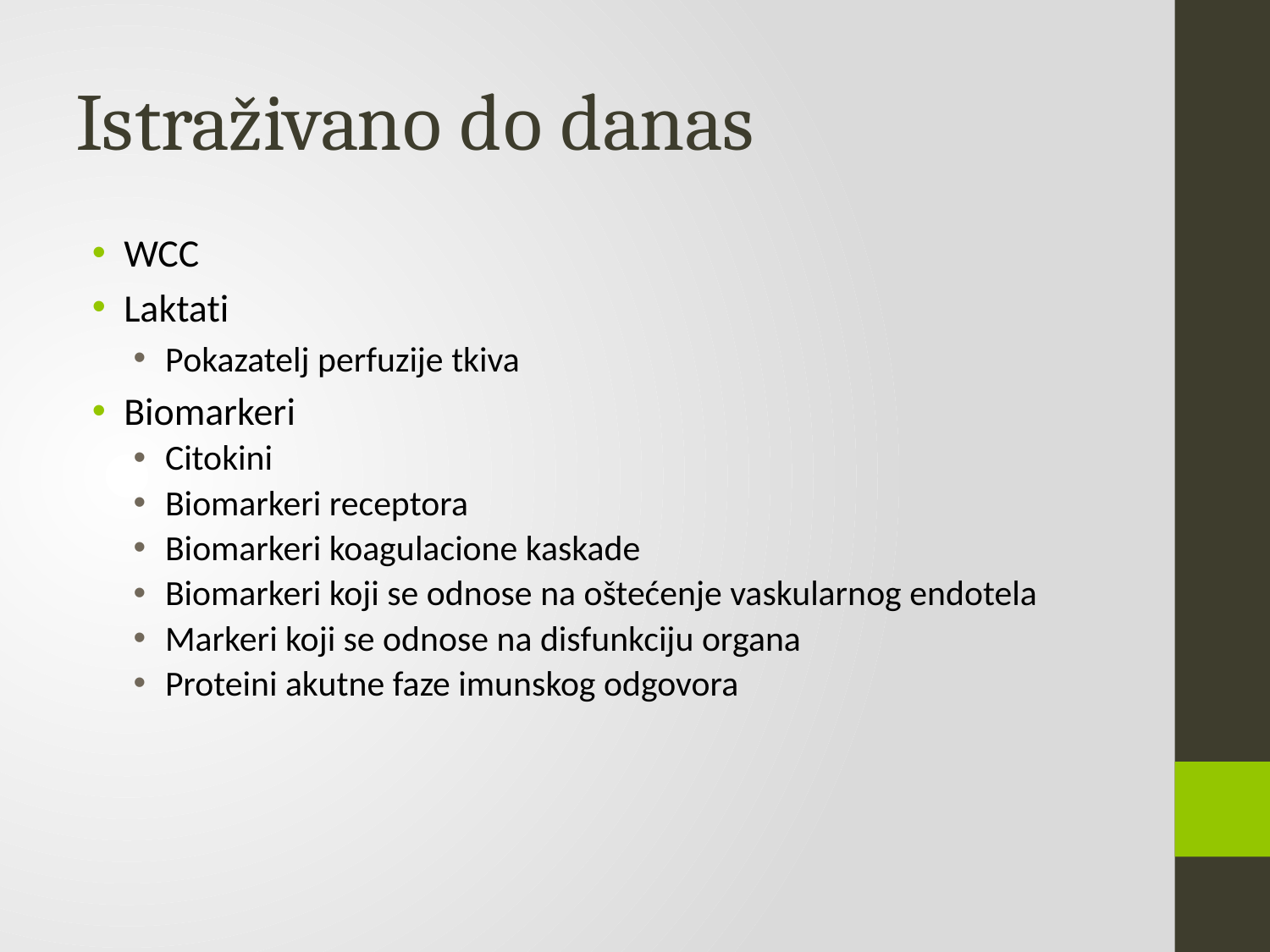

# Istraživano do danas
WCC
Laktati
Pokazatelj perfuzije tkiva
Biomarkeri
Citokini
Biomarkeri receptora
Biomarkeri koagulacione kaskade
Biomarkeri koji se odnose na oštećenje vaskularnog endotela
Markeri koji se odnose na disfunkciju organa
Proteini akutne faze imunskog odgovora